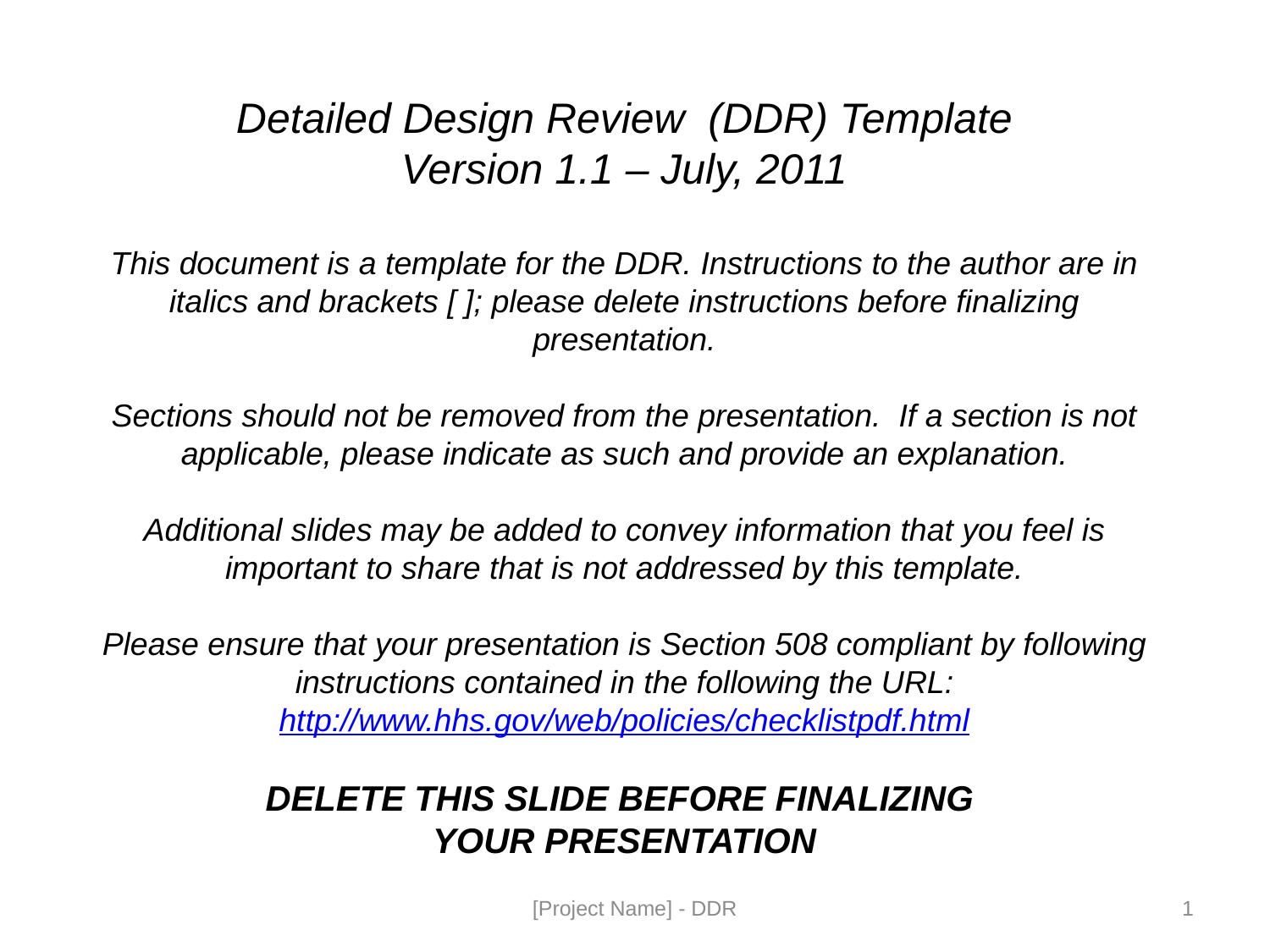

Detailed Design Review  (DDR) Template
Version 1.1 – July, 2011

This document is a template for the DDR. Instructions to the author are in italics and brackets [ ]; please delete instructions before finalizing presentation.

Sections should not be removed from the presentation.  If a section is not applicable, please indicate as such and provide an explanation.

Additional slides may be added to convey information that you feel is important to share that is not addressed by this template.

Please ensure that your presentation is Section 508 compliant by following instructions contained in the following the URL:
http://www.hhs.gov/web/policies/checklistpdf.html

DELETE THIS SLIDE BEFORE FINALIZING
YOUR PRESENTATION
[Project Name] - DDR
1